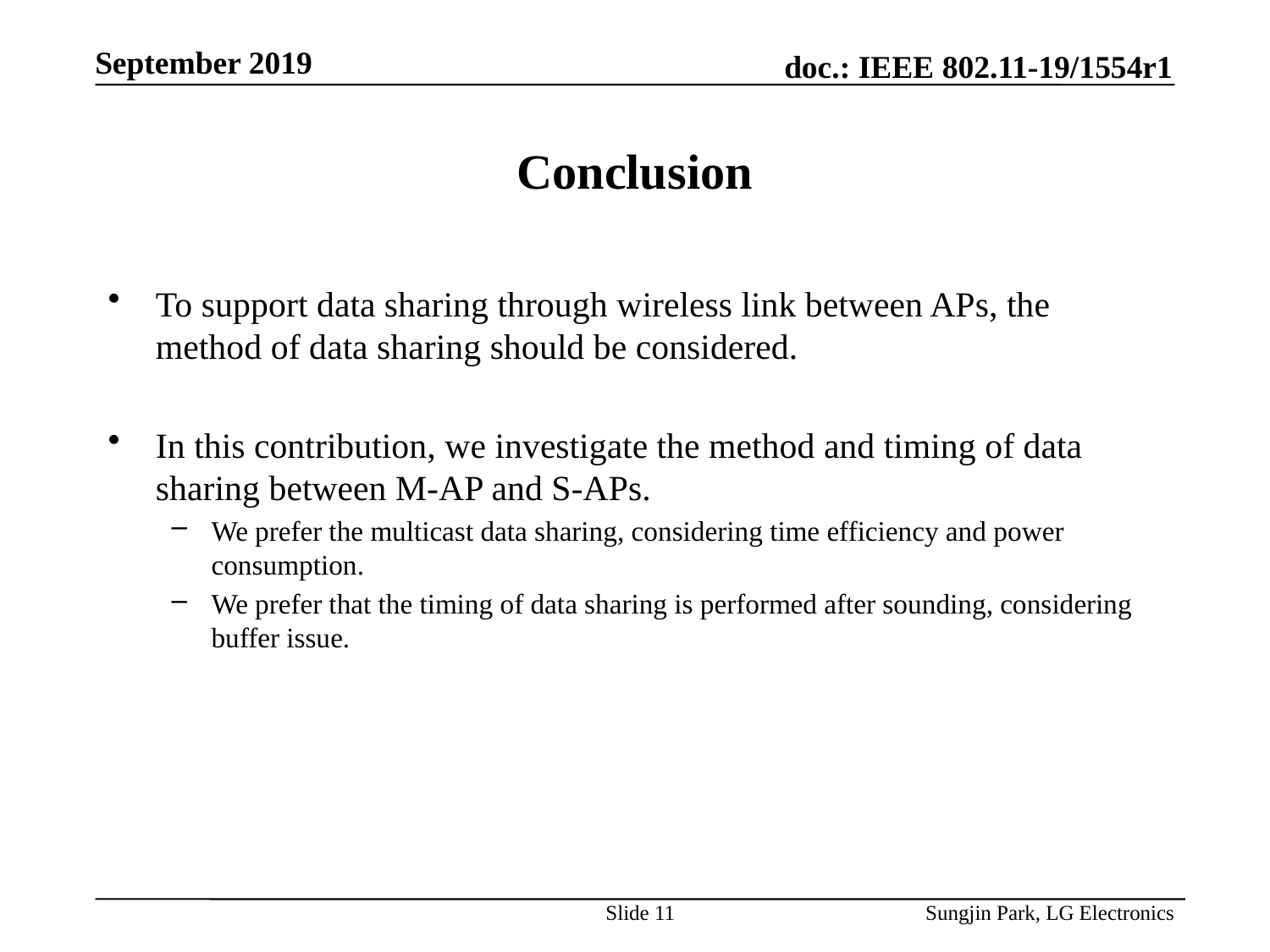

# Conclusion
To support data sharing through wireless link between APs, the method of data sharing should be considered.

In this contribution, we investigate the method and timing of data sharing between M-AP and S-APs.
We prefer the multicast data sharing, considering time efficiency and power consumption.
We prefer that the timing of data sharing is performed after sounding, considering buffer issue.
Slide 11